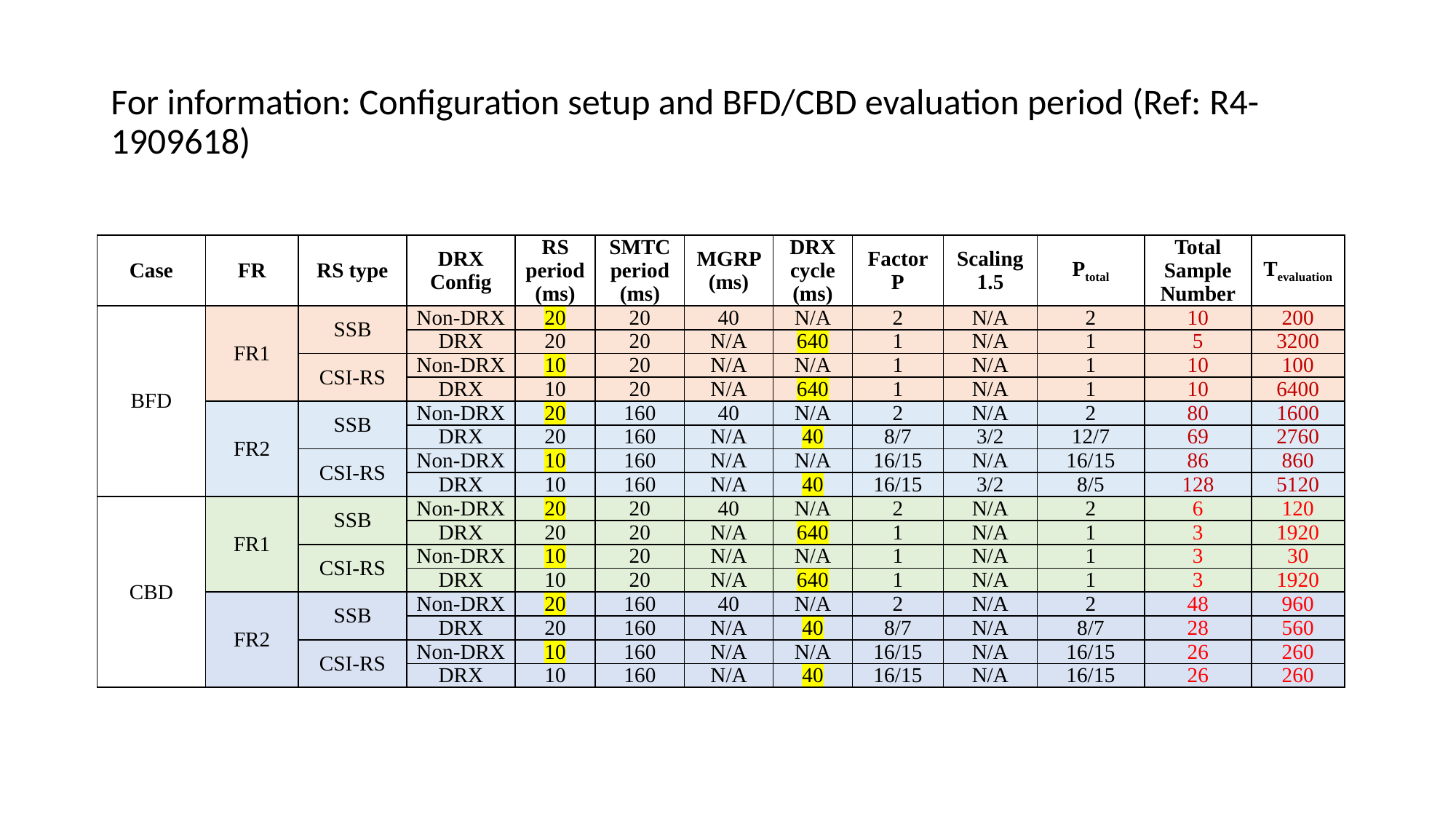

# For information: Configuration setup and BFD/CBD evaluation period (Ref: R4-1909618)
| Case | FR | RS type | DRX Config | RS period (ms) | SMTC period (ms) | MGRP (ms) | DRX cycle (ms) | Factor P | Scaling 1.5 | Ptotal | Total Sample Number | Tevaluation |
| --- | --- | --- | --- | --- | --- | --- | --- | --- | --- | --- | --- | --- |
| BFD | FR1 | SSB | Non-DRX | 20 | 20 | 40 | N/A | 2 | N/A | 2 | 10 | 200 |
|  |  |  | DRX | 20 | 20 | N/A | 640 | 1 | N/A | 1 | 5 | 3200 |
|  |  | CSI-RS | Non-DRX | 10 | 20 | N/A | N/A | 1 | N/A | 1 | 10 | 100 |
|  |  |  | DRX | 10 | 20 | N/A | 640 | 1 | N/A | 1 | 10 | 6400 |
|  | FR2 | SSB | Non-DRX | 20 | 160 | 40 | N/A | 2 | N/A | 2 | 80 | 1600 |
|  |  |  | DRX | 20 | 160 | N/A | 40 | 8/7 | 3/2 | 12/7 | 69 | 2760 |
|  |  | CSI-RS | Non-DRX | 10 | 160 | N/A | N/A | 16/15 | N/A | 16/15 | 86 | 860 |
|  |  |  | DRX | 10 | 160 | N/A | 40 | 16/15 | 3/2 | 8/5 | 128 | 5120 |
| CBD | FR1 | SSB | Non-DRX | 20 | 20 | 40 | N/A | 2 | N/A | 2 | 6 | 120 |
|  |  |  | DRX | 20 | 20 | N/A | 640 | 1 | N/A | 1 | 3 | 1920 |
|  |  | CSI-RS | Non-DRX | 10 | 20 | N/A | N/A | 1 | N/A | 1 | 3 | 30 |
|  |  |  | DRX | 10 | 20 | N/A | 640 | 1 | N/A | 1 | 3 | 1920 |
|  | FR2 | SSB | Non-DRX | 20 | 160 | 40 | N/A | 2 | N/A | 2 | 48 | 960 |
|  |  |  | DRX | 20 | 160 | N/A | 40 | 8/7 | N/A | 8/7 | 28 | 560 |
|  |  | CSI-RS | Non-DRX | 10 | 160 | N/A | N/A | 16/15 | N/A | 16/15 | 26 | 260 |
|  |  |  | DRX | 10 | 160 | N/A | 40 | 16/15 | N/A | 16/15 | 26 | 260 |